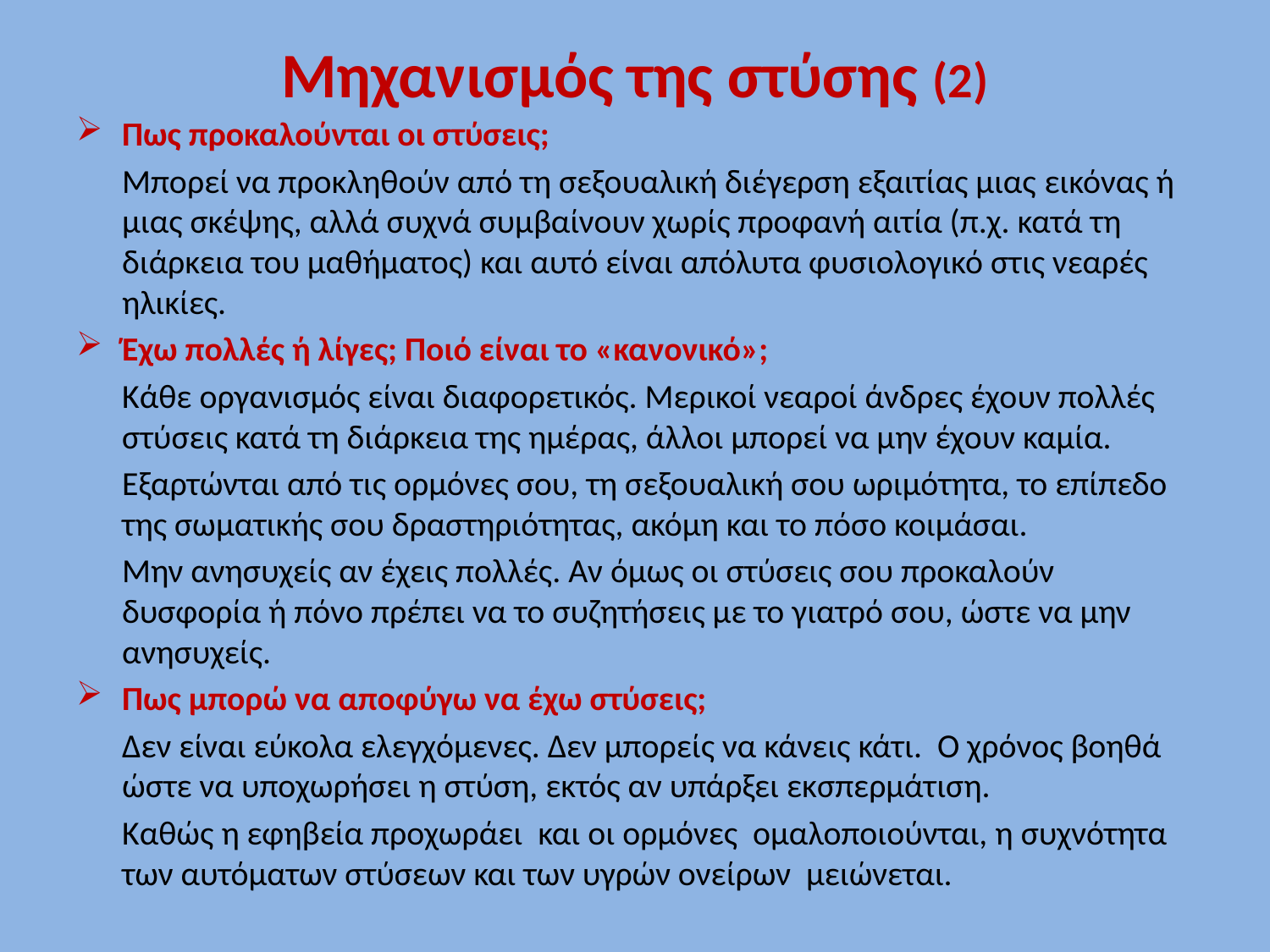

# Μηχανισμός της στύσης (2)
Πως προκαλούνται οι στύσεις;
	Μπορεί να προκληθούν από τη σεξουαλική διέγερση εξαιτίας μιας εικόνας ή μιας σκέψης, αλλά συχνά συμβαίνουν χωρίς προφανή αιτία (π.χ. κατά τη διάρκεια του μαθήματος) και αυτό είναι απόλυτα φυσιολογικό στις νεαρές ηλικίες.
Έχω πολλές ή λίγες; Ποιό είναι το «κανονικό»;
	Κάθε οργανισμός είναι διαφορετικός. Μερικοί νεαροί άνδρες έχουν πολλές στύσεις κατά τη διάρκεια της ημέρας, άλλοι μπορεί να μην έχουν καμία.
	Εξαρτώνται από τις ορμόνες σου, τη σεξουαλική σου ωριμότητα, το επίπεδο της σωματικής σου δραστηριότητας, ακόμη και το πόσο κοιμάσαι.
	Μην ανησυχείς αν έχεις πολλές. Αν όμως οι στύσεις σου προκαλούν δυσφορία ή πόνο πρέπει να το συζητήσεις με το γιατρό σου, ώστε να μην ανησυχείς.
Πως μπορώ να αποφύγω να έχω στύσεις;
	Δεν είναι εύκολα ελεγχόμενες. Δεν μπορείς να κάνεις κάτι.  Ο χρόνος βοηθά ώστε να υποχωρήσει η στύση, εκτός αν υπάρξει εκσπερμάτιση.
	Καθώς η εφηβεία προχωράει  και οι ορμόνες  ομαλοποιούνται, η συχνότητα των αυτόματων στύσεων και των υγρών ονείρων  μειώνεται.